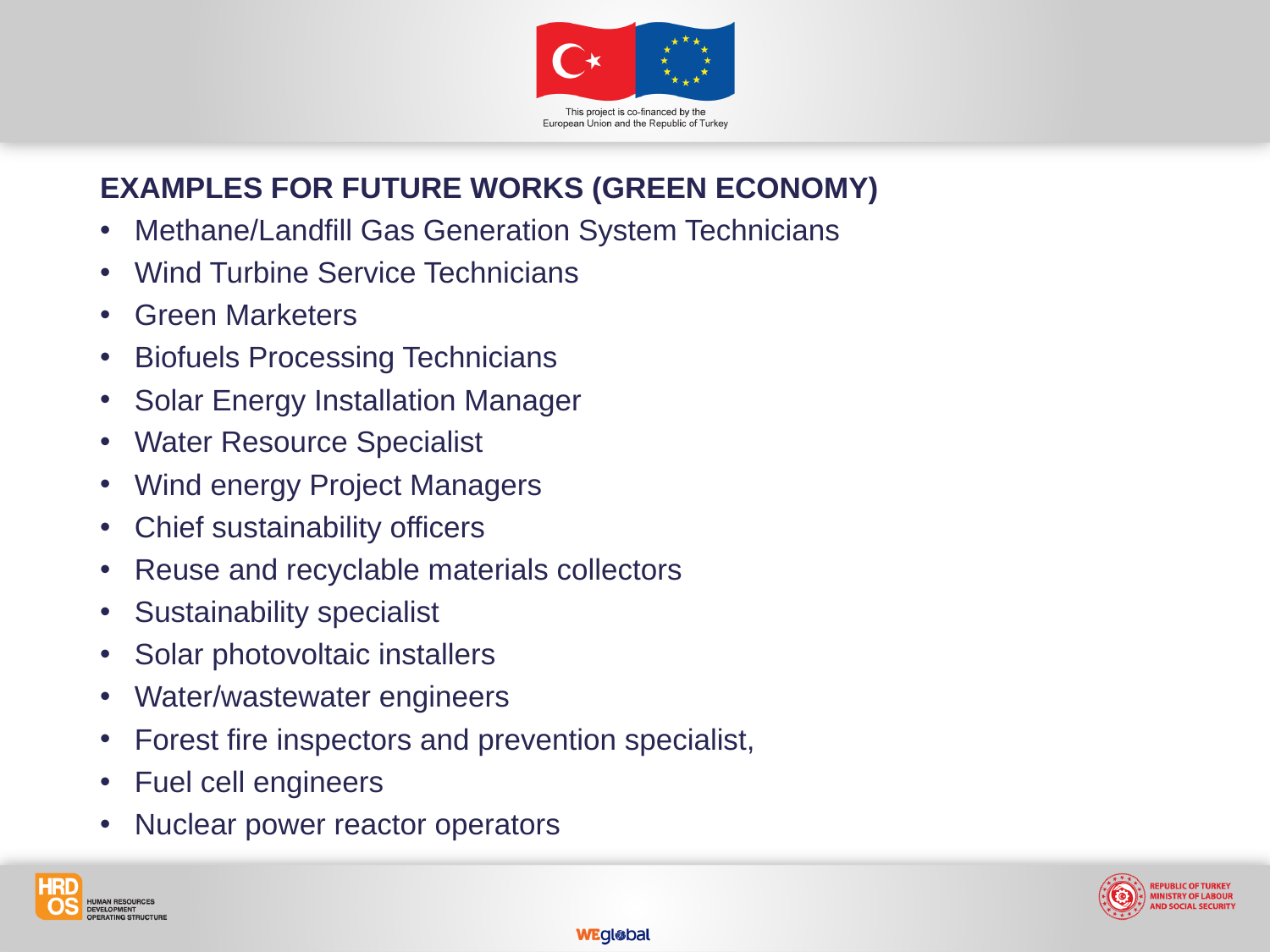

EXAMPLES FOR FUTURE WORKS (GREEN ECONOMY)
Methane/Landfill Gas Generation System Technicians
Wind Turbine Service Technicians
Green Marketers
Biofuels Processing Technicians
Solar Energy Installation Manager
Water Resource Specialist
Wind energy Project Managers
Chief sustainability officers
Reuse and recyclable materials collectors
Sustainability specialist
Solar photovoltaic installers
Water/wastewater engineers
Forest fire inspectors and prevention specialist,
Fuel cell engineers
Nuclear power reactor operators